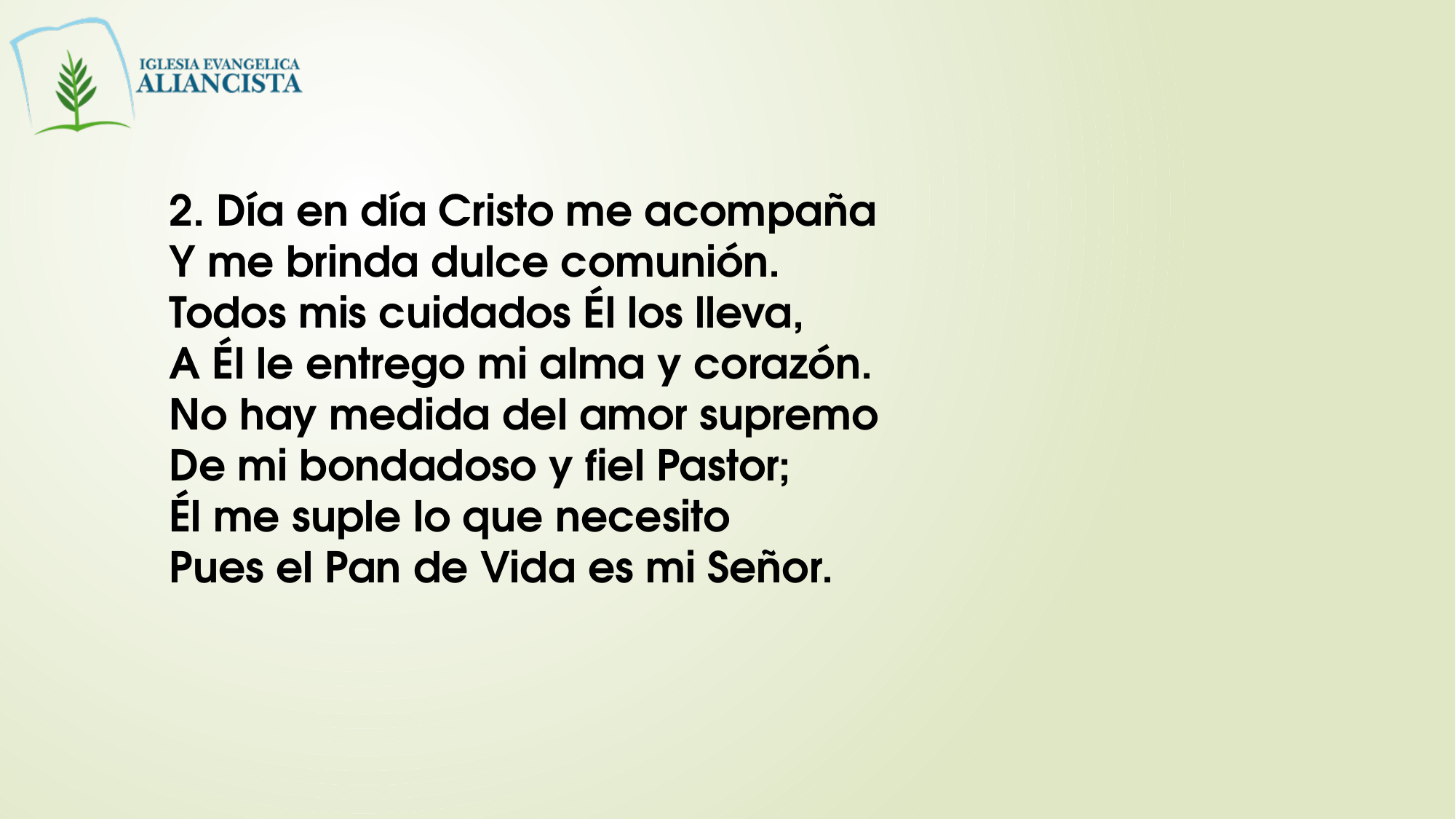

2. Día en día Cristo me acompaña
Y me brinda dulce comunión.
Todos mis cuidados Él los lleva,
A Él le entrego mi alma y corazón.
No hay medida del amor supremo
De mi bondadoso y fiel Pastor;
Él me suple lo que necesito
Pues el Pan de Vida es mi Señor.